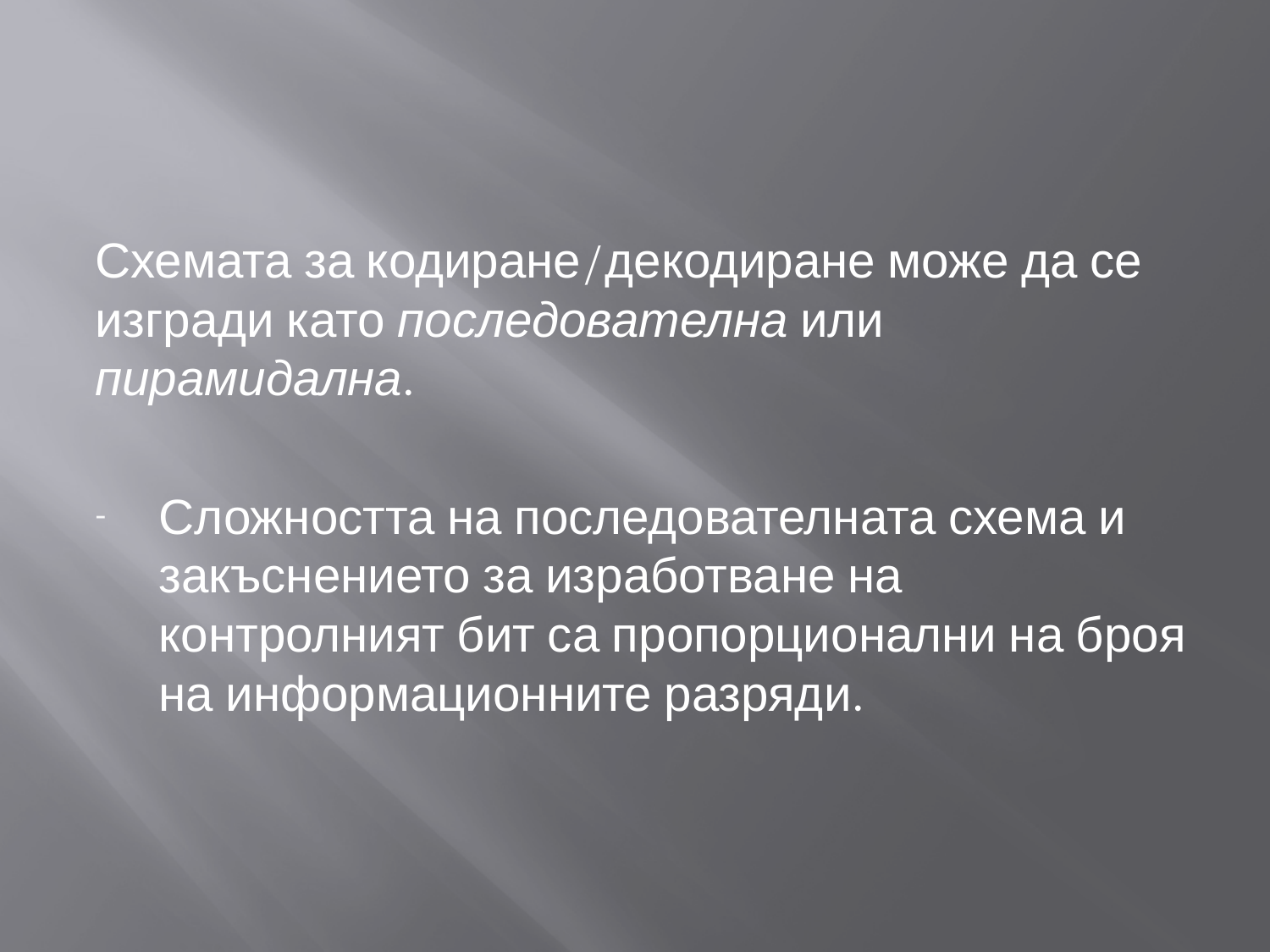

Схемата за кодиране/декодиране може да се изгради като последователна или пирамидална.

Сложността на последователната схема и закъснението за изработване на контролният бит са пропорционални на броя на информационните разряди.